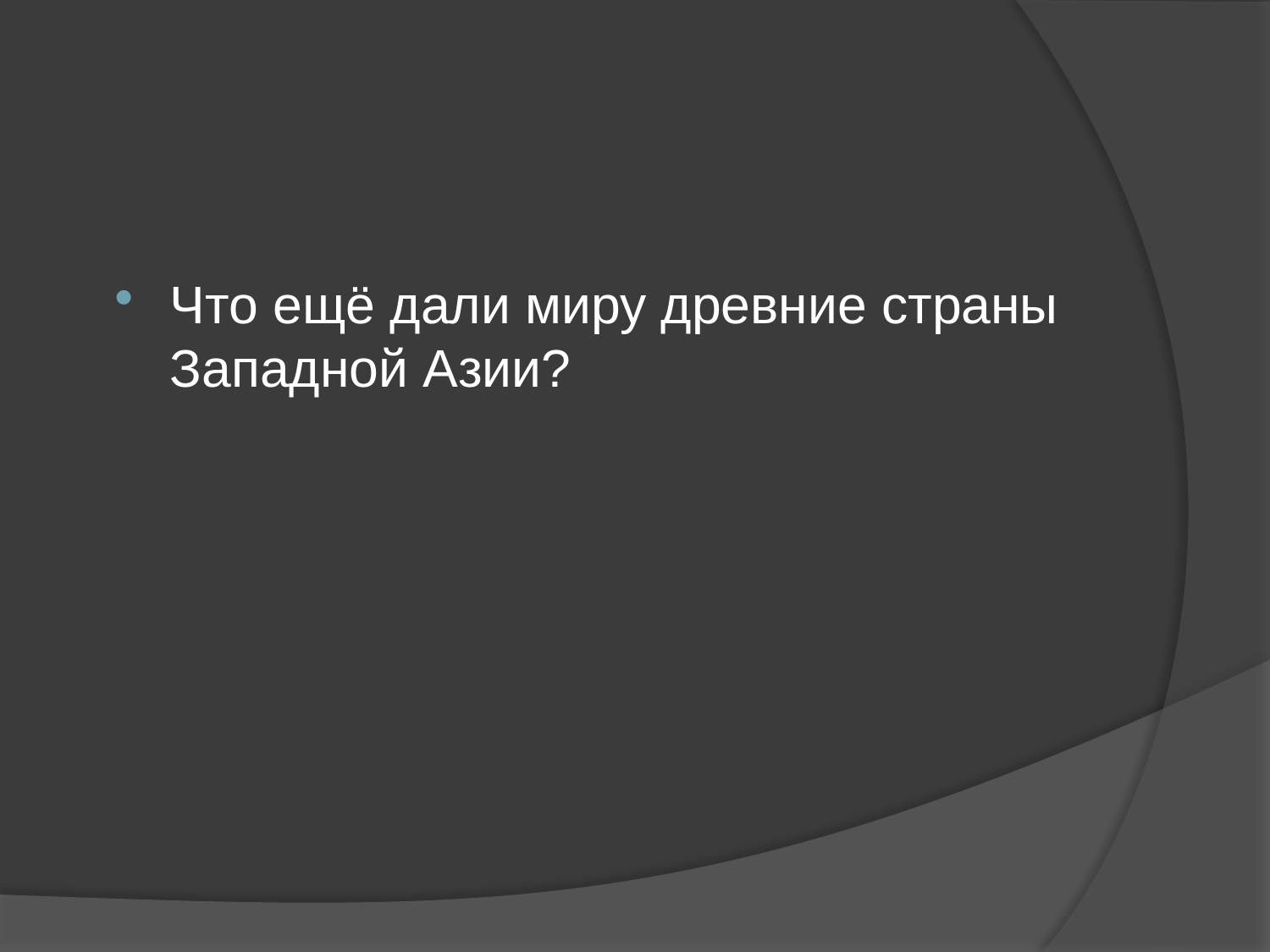

#
Что ещё дали миру древние страны Западной Азии?